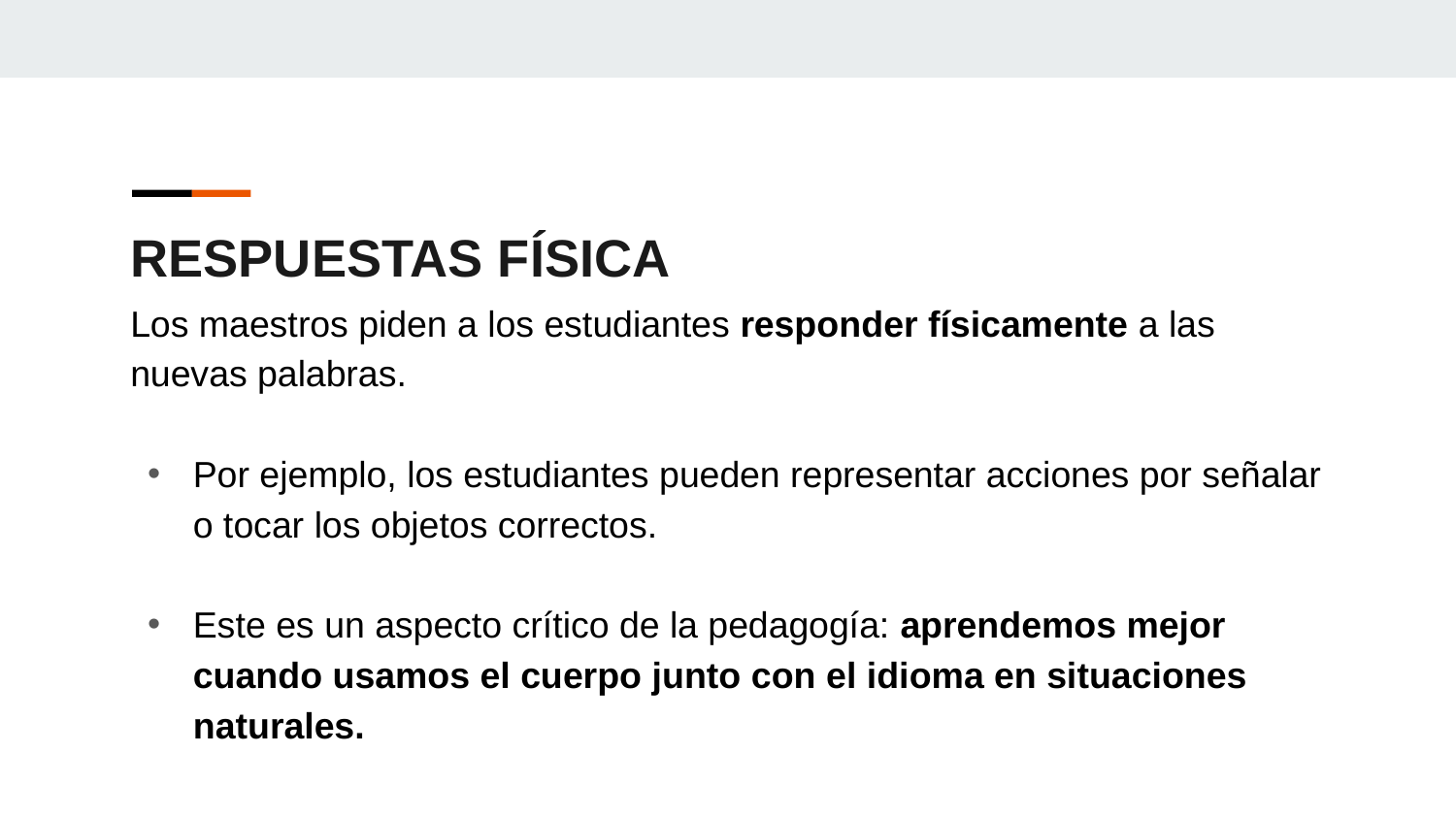

RESPUESTAS FÍSICA
Los maestros piden a los estudiantes responder físicamente a las nuevas palabras.

Por ejemplo, los estudiantes pueden representar acciones por señalar o tocar los objetos correctos.
Este es un aspecto crítico de la pedagogía: aprendemos mejor cuando usamos el cuerpo junto con el idioma en situaciones naturales.